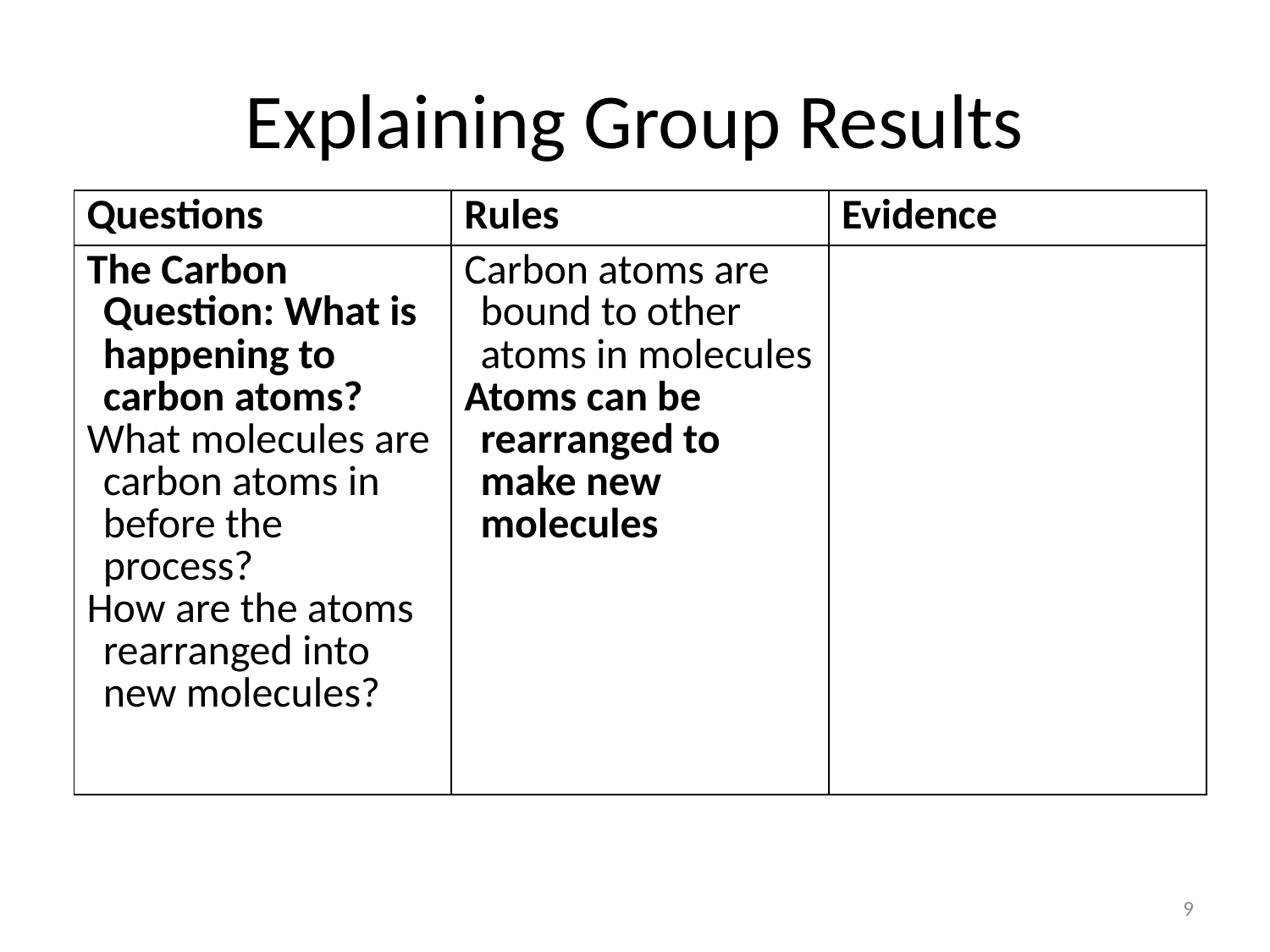

# Explaining Group Results
| Questions | Rules | Evidence |
| --- | --- | --- |
| The Carbon Question: What is happening to carbon atoms? What molecules are carbon atoms in before the process? How are the atoms rearranged into new molecules? | Carbon atoms are bound to other atoms in molecules Atoms can be rearranged to make new molecules |  |

9